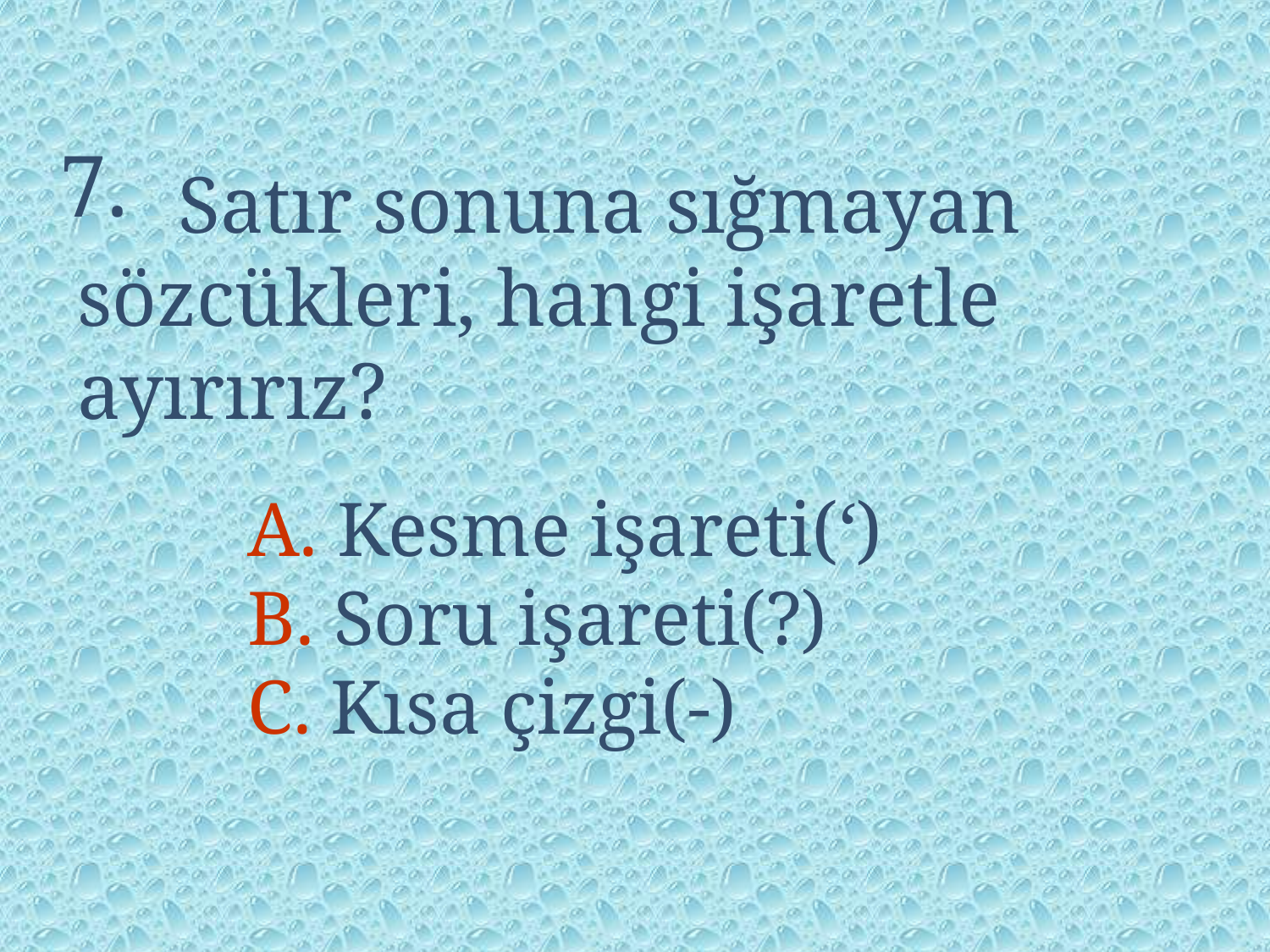

Satır sonuna sığmayan sözcükleri, hangi işaretle ayırırız?
 7.
A. Kesme işareti(‘)
B. Soru işareti(?)
C. Kısa çizgi(-)